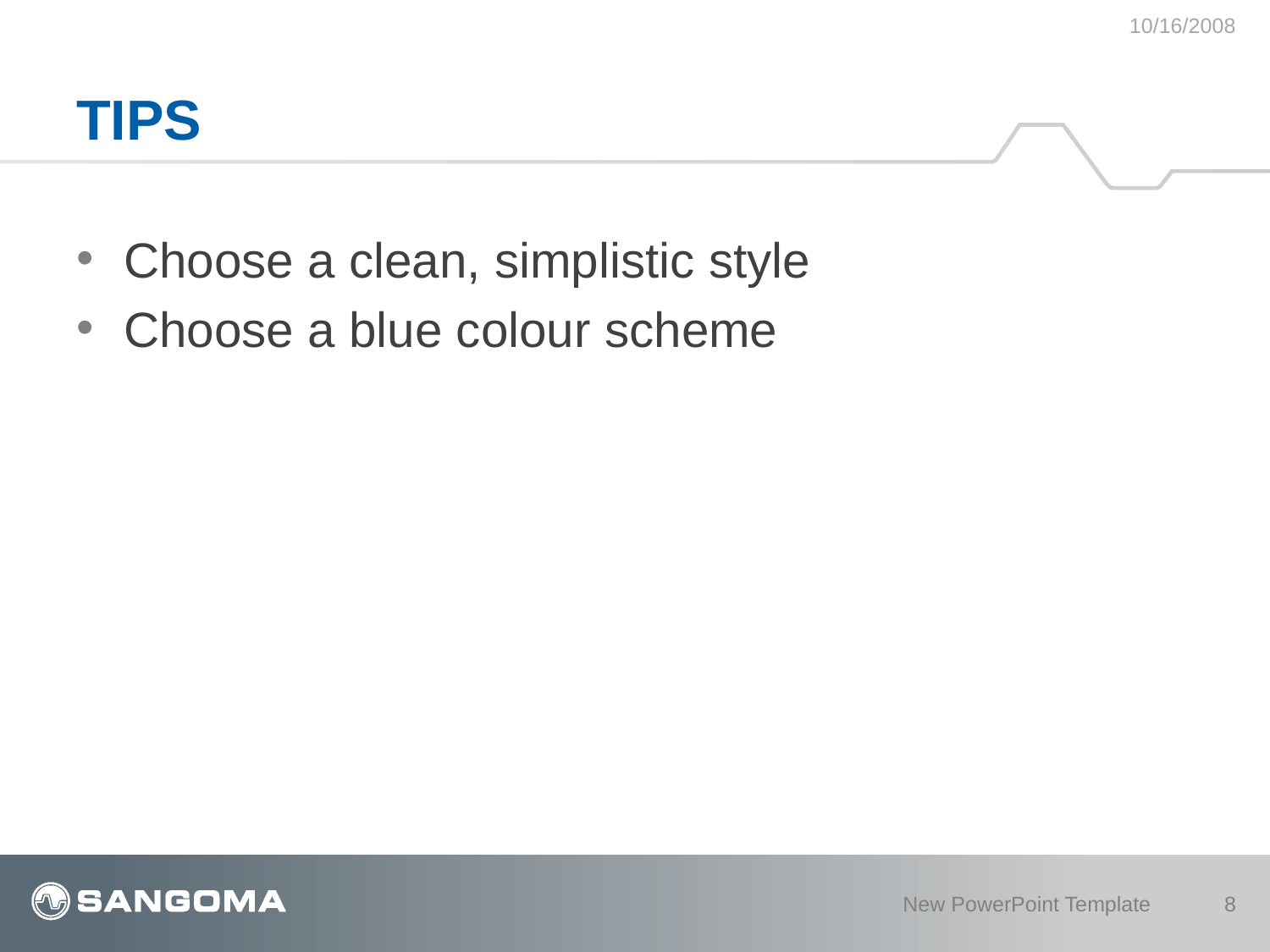

10/16/2008
# TIPS
Choose a clean, simplistic style
Choose a blue colour scheme
New PowerPoint Template
8